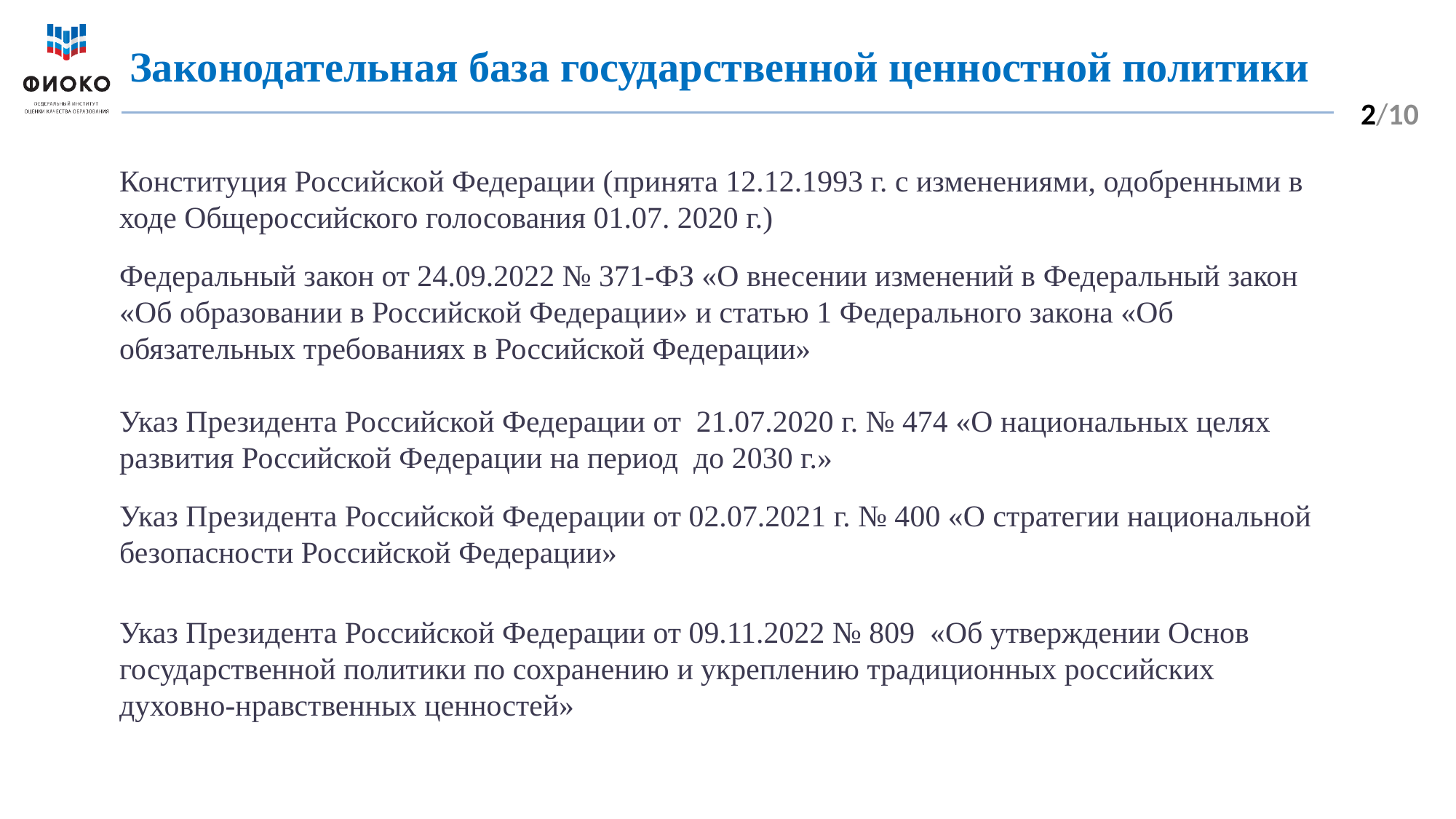

Законодательная база государственной ценностной политики
2/10
Конституция Российской Федерации (принята 12.12.1993 г. с изменениями, одобренными в ходе Общероссийского голосования 01.07. 2020 г.)

Федеральный закон от 24.09.2022 № 371-ФЗ «О внесении изменений в Федеральный закон
«Об образовании в Российской Федерации» и статью 1 Федерального закона «Об обязательных требованиях в Российской Федерации»

Указ Президента Российской Федерации от  21.07.2020 г. № 474 «О национальных целях  развития Российской Федерации на период  до 2030 г.»

Указ Президента Российской Федерации от 02.07.2021 г. № 400 «О стратегии национальной безопасности Российской Федерации»

Указ Президента Российской Федерации от 09.11.2022 № 809  «Об утверждении Основ государственной политики по сохранению и укреплению традиционных российских духовно-нравственных ценностей»